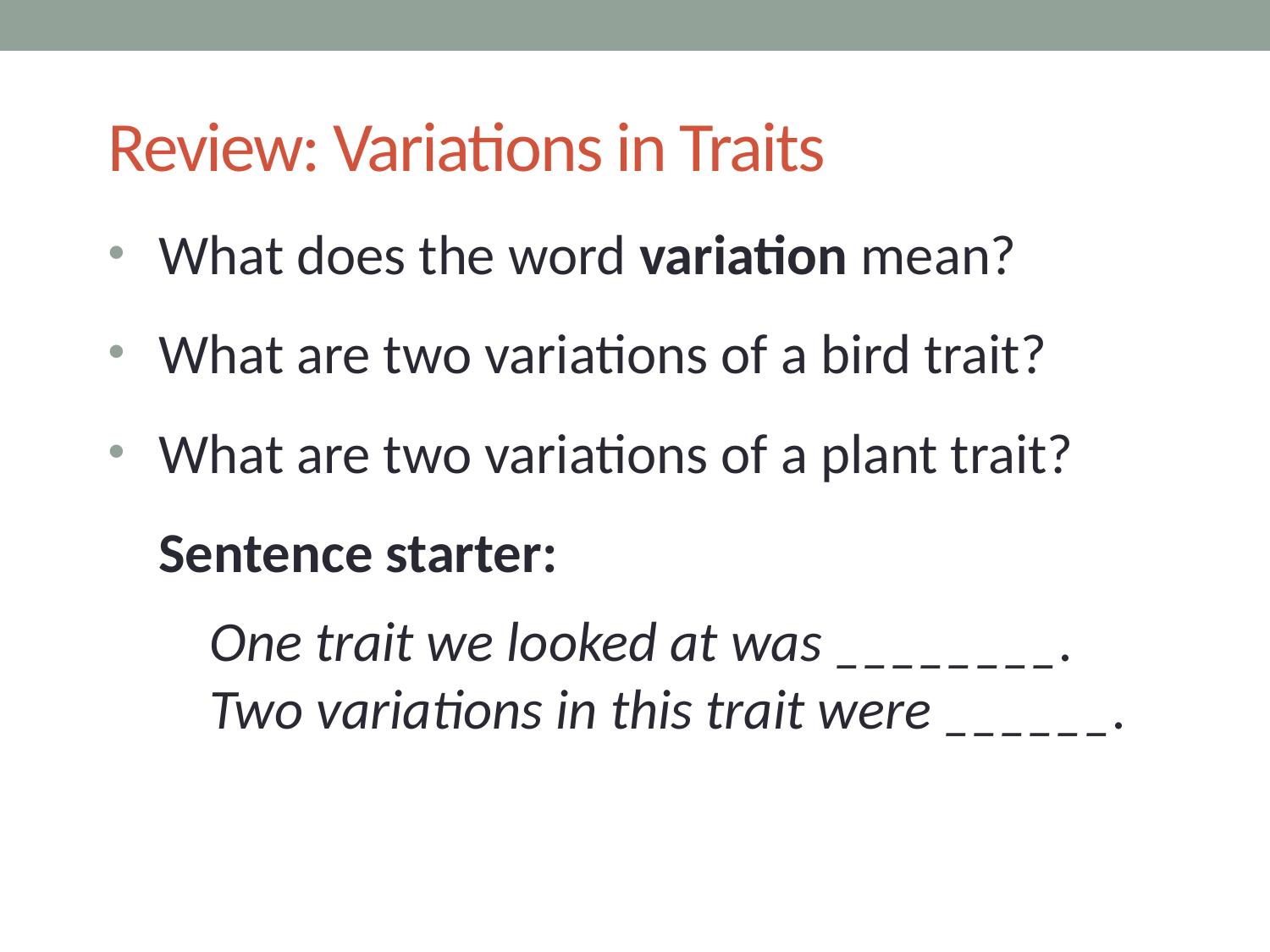

# Review: Variations in Traits
What does the word variation mean?
What are two variations of a bird trait?
What are two variations of a plant trait?
Sentence starter:
One trait we looked at was ________.
Two variations in this trait were ______.